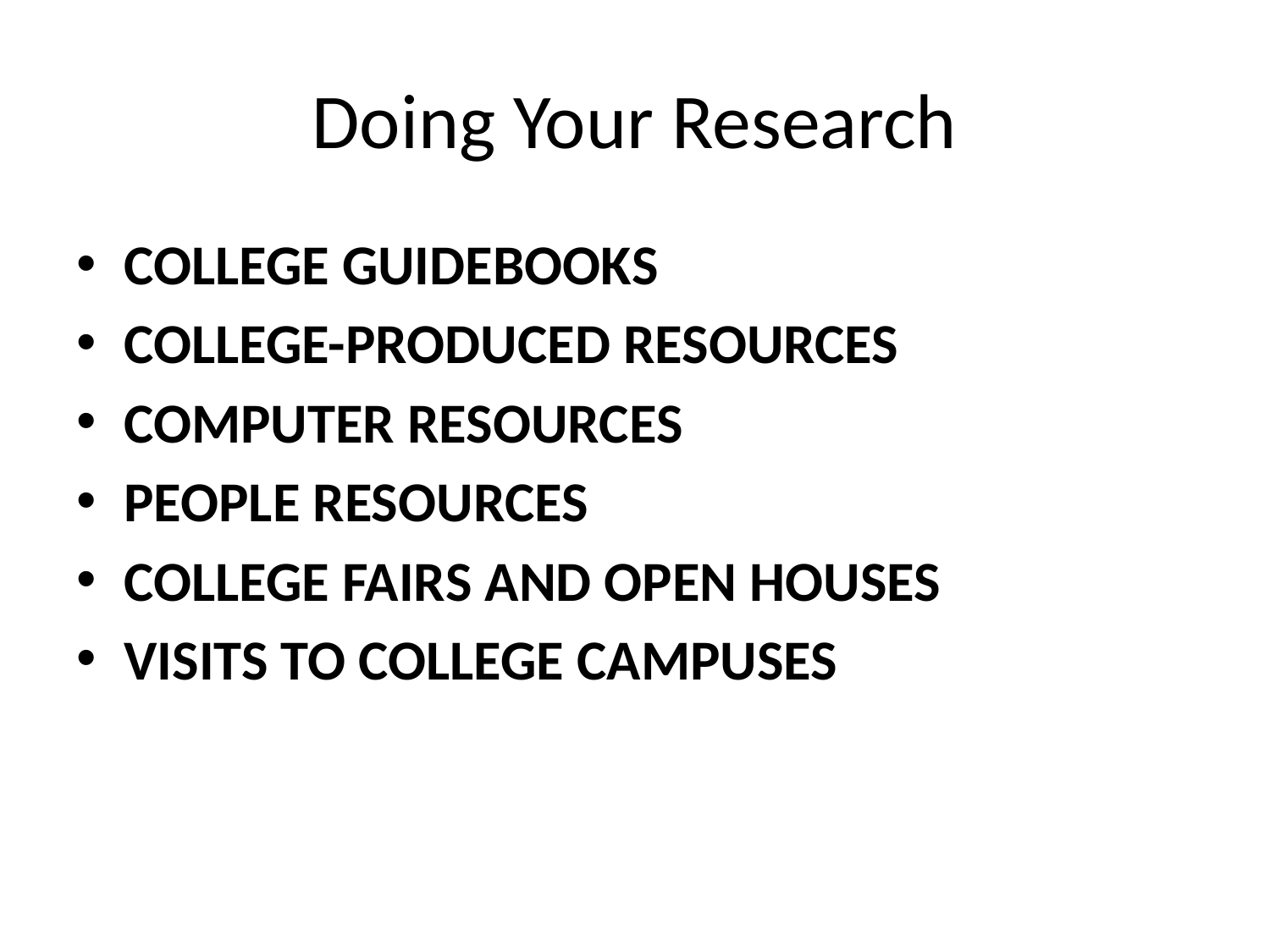

# Doing Your Research
COLLEGE GUIDEBOOKS
COLLEGE-PRODUCED RESOURCES
COMPUTER RESOURCES
PEOPLE RESOURCES
COLLEGE FAIRS AND OPEN HOUSES
VISITS TO COLLEGE CAMPUSES